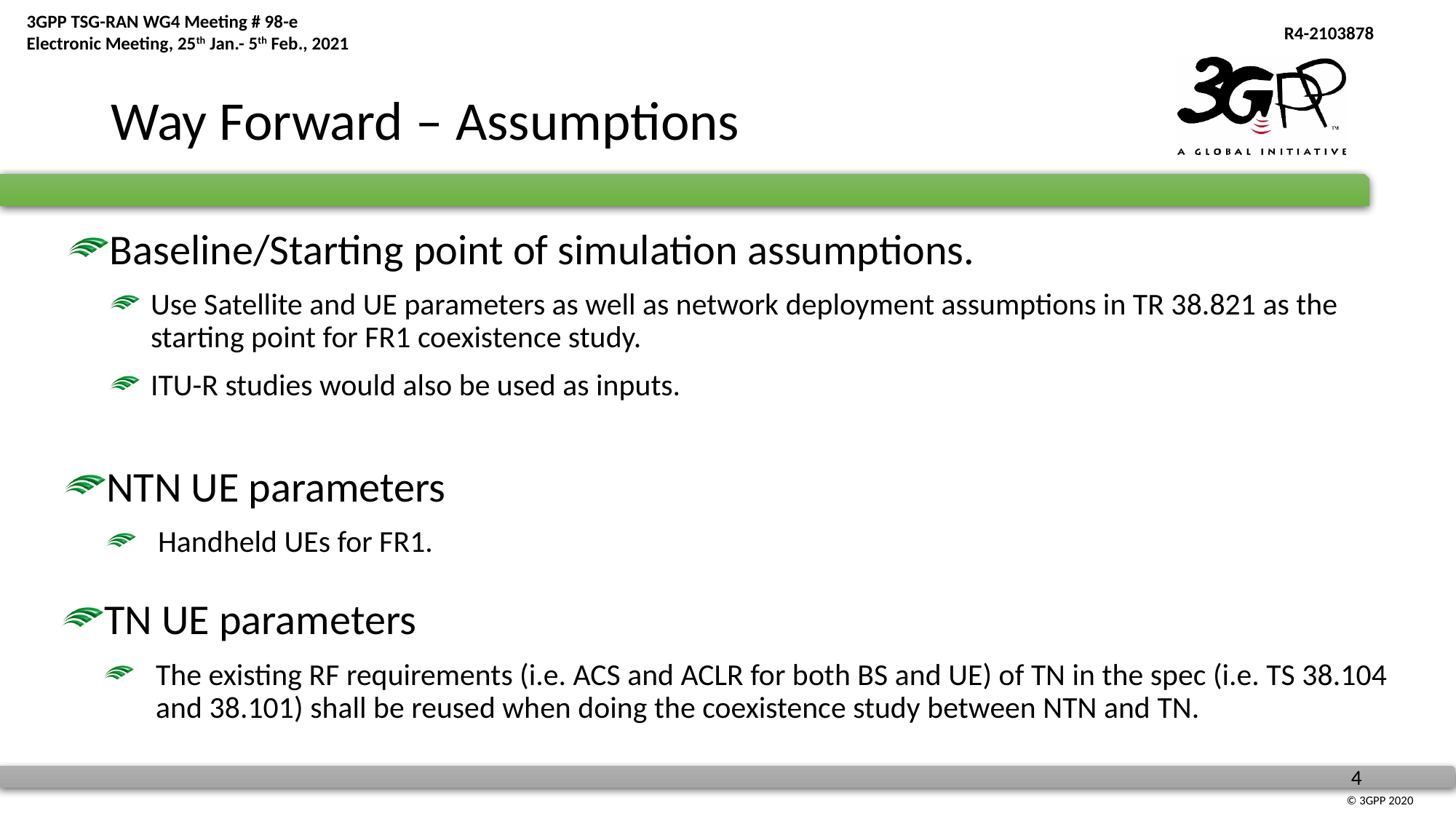

# Way Forward – Assumptions
Baseline/Starting point of simulation assumptions.
Use Satellite and UE parameters as well as network deployment assumptions in TR 38.821 as the starting point for FR1 coexistence study.
ITU-R studies would also be used as inputs.
NTN UE parameters
Handheld UEs for FR1.
TN UE parameters
The existing RF requirements (i.e. ACS and ACLR for both BS and UE) of TN in the spec (i.e. TS 38.104 and 38.101) shall be reused when doing the coexistence study between NTN and TN.